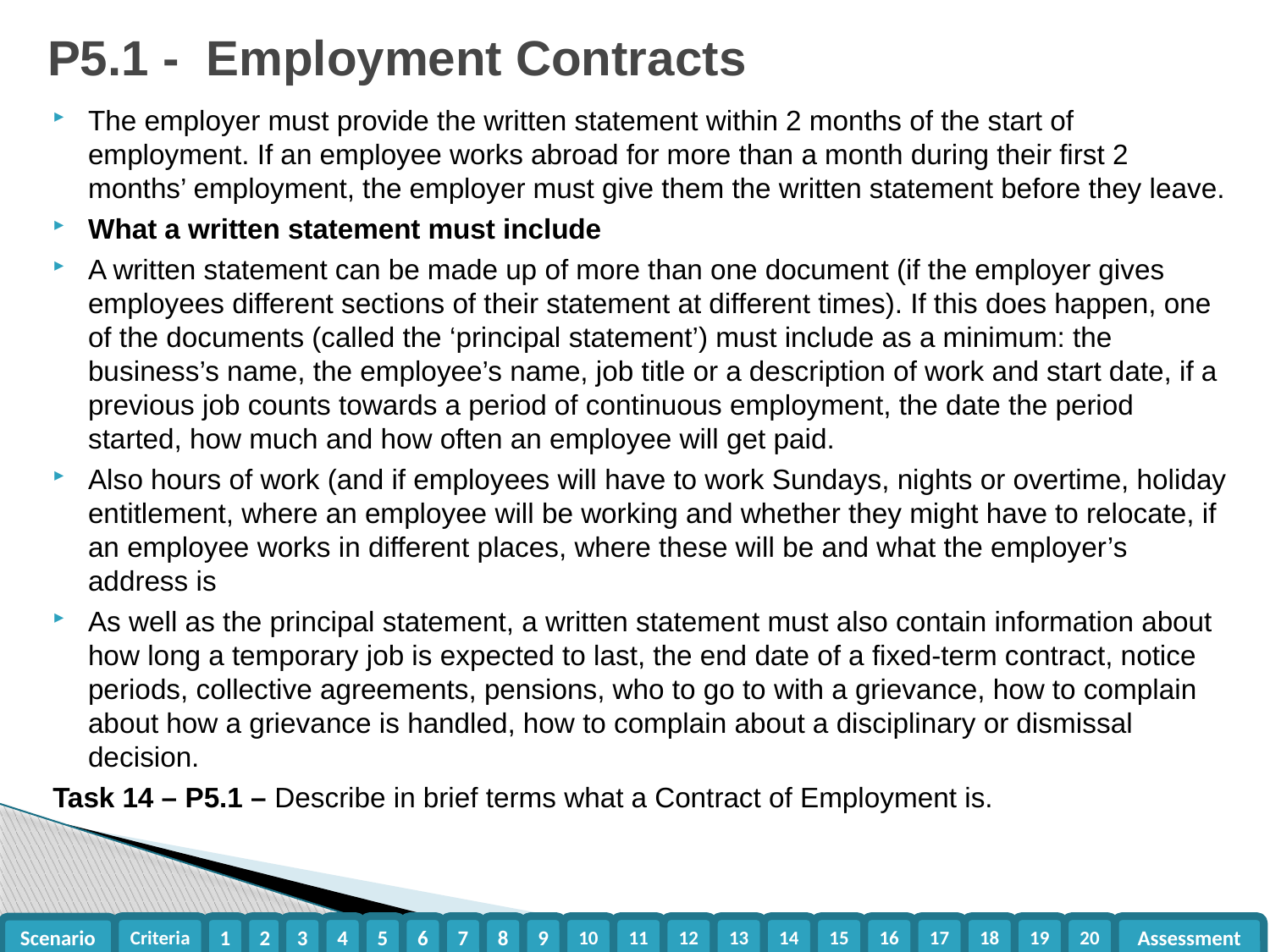

# P5.1 -  Employment Contracts
The employer must provide the written statement within 2 months of the start of employment. If an employee works abroad for more than a month during their first 2 months’ employment, the employer must give them the written statement before they leave.
What a written statement must include
A written statement can be made up of more than one document (if the employer gives employees different sections of their statement at different times). If this does happen, one of the documents (called the ‘principal statement’) must include as a minimum: the business’s name, the employee’s name, job title or a description of work and start date, if a previous job counts towards a period of continuous employment, the date the period started, how much and how often an employee will get paid.
Also hours of work (and if employees will have to work Sundays, nights or overtime, holiday entitlement, where an employee will be working and whether they might have to relocate, if an employee works in different places, where these will be and what the employer’s address is
As well as the principal statement, a written statement must also contain information about how long a temporary job is expected to last, the end date of a fixed-term contract, notice periods, collective agreements, pensions, who to go to with a grievance, how to complain about how a grievance is handled, how to complain about a disciplinary or dismissal decision.
Task 14 – P5.1 – Describe in brief terms what a Contract of Employment is.